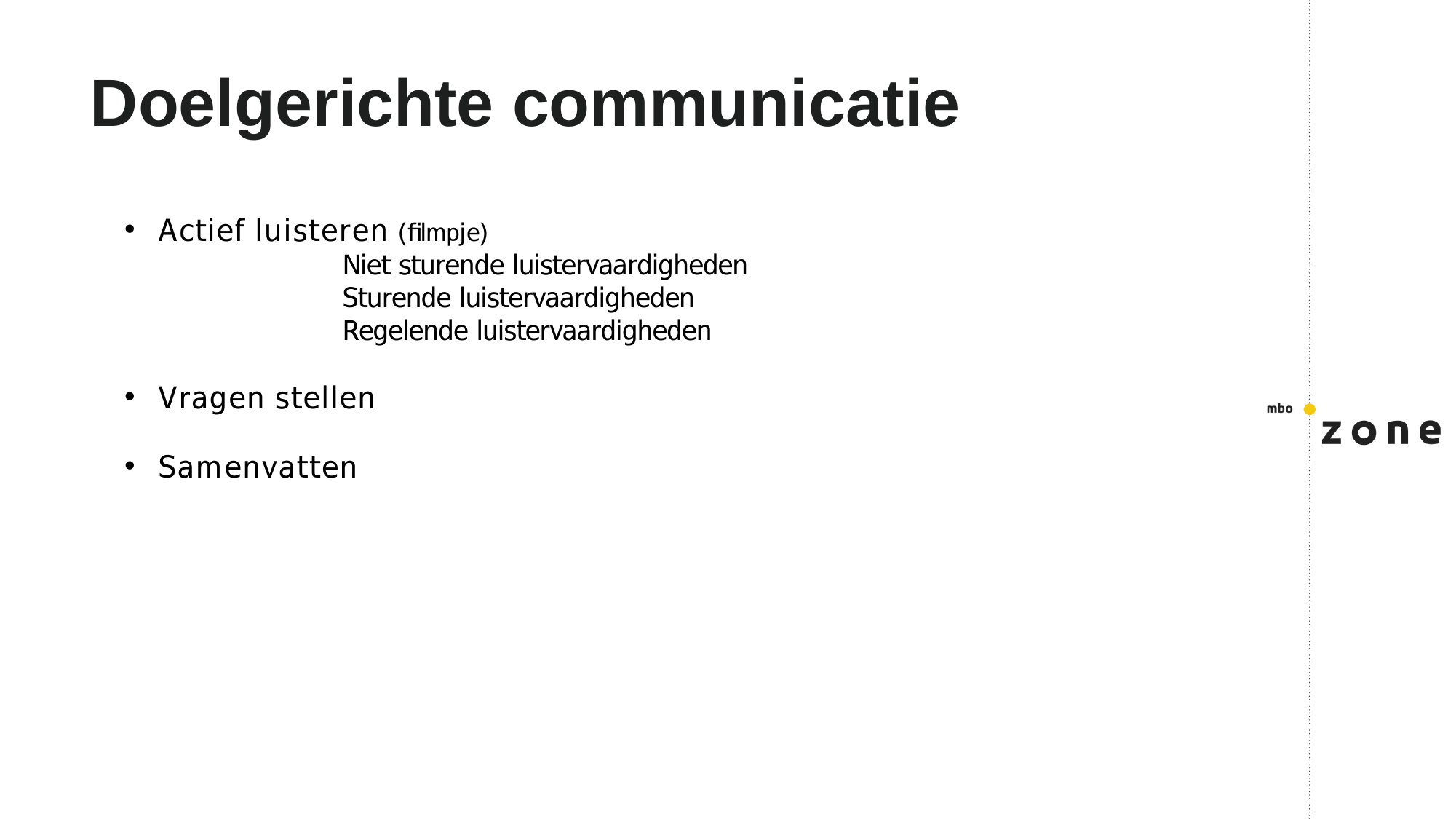

# Doelgerichte communicatie

Actief luisteren (filmpje)
Niet sturende luistervaardigheden
Sturende luistervaardigheden
Regelende luistervaardigheden

Vragen stellen

Samenvatten